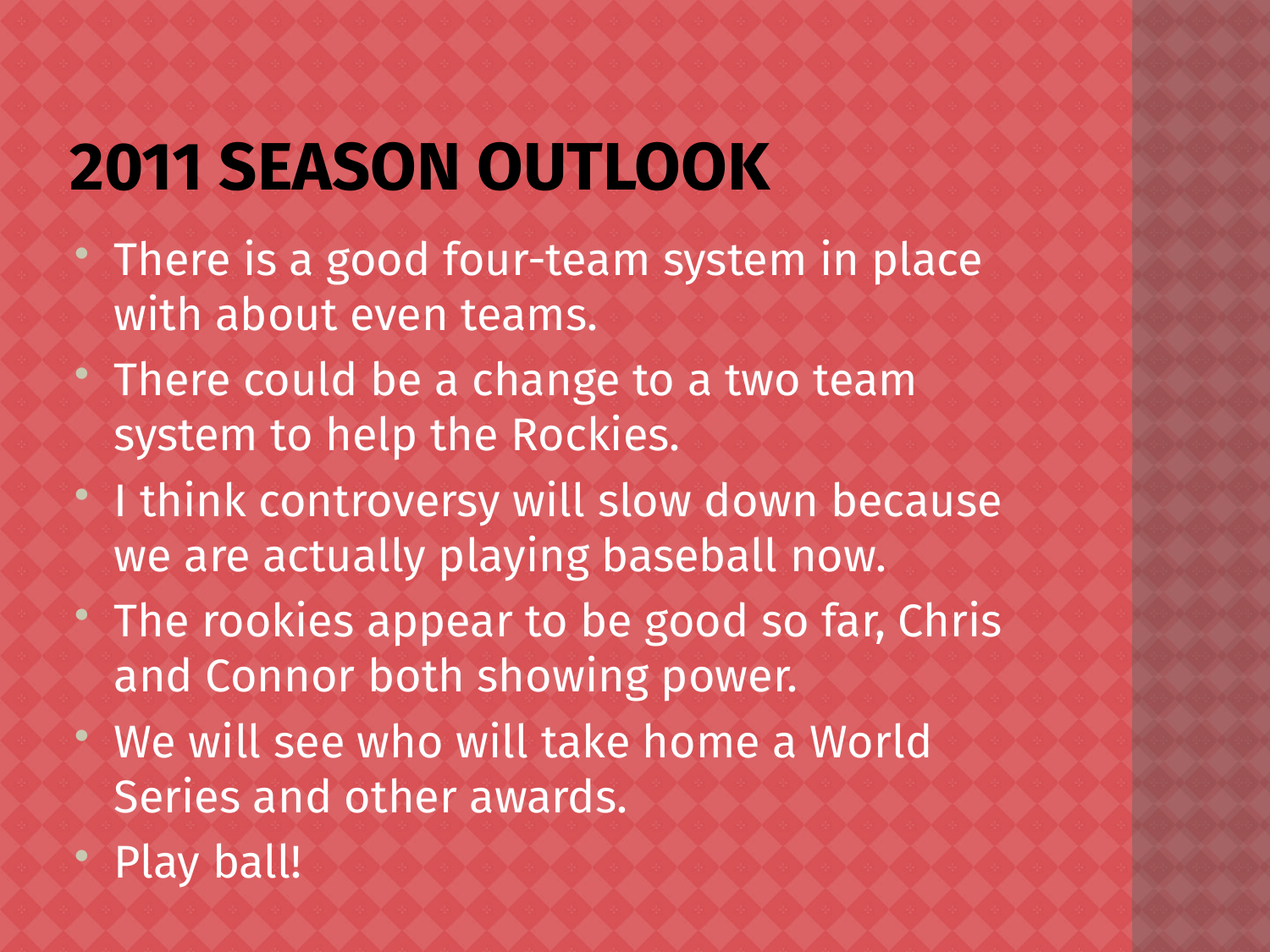

# 2011 Season Outlook
There is a good four-team system in place with about even teams.
There could be a change to a two team system to help the Rockies.
I think controversy will slow down because we are actually playing baseball now.
The rookies appear to be good so far, Chris and Connor both showing power.
We will see who will take home a World Series and other awards.
Play ball!